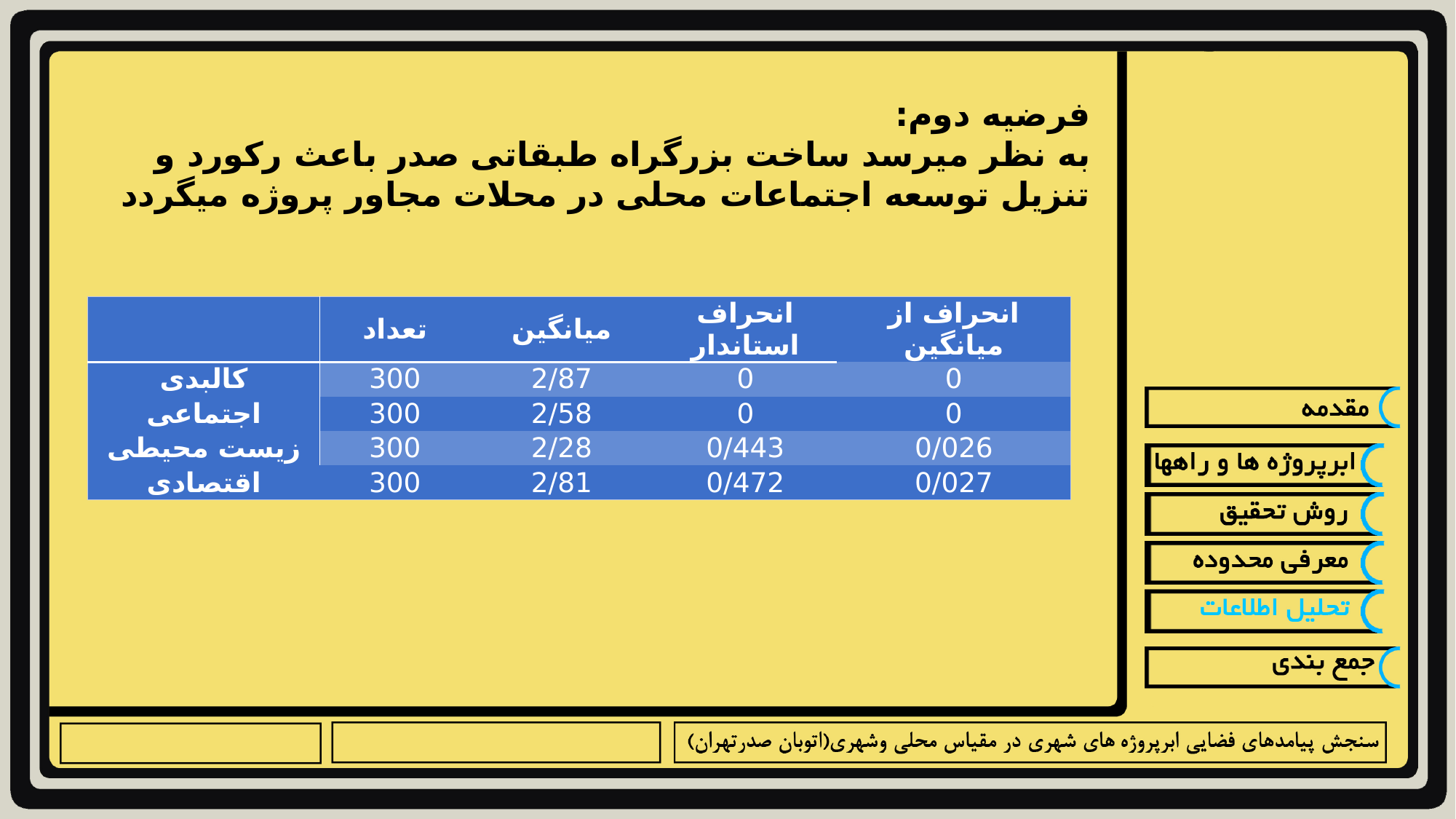

فرضیه دوم:
به نظر می­رسد ساخت بزرگ­راه طبقاتی صدر باعث رکورد و تنزیل توسعه اجتماعات محلی در محلات مجاور پروژه می­گردد
|  | تعداد | میانگین | انحراف استاندار | انحراف از میانگین |
| --- | --- | --- | --- | --- |
| کالبدی | 300 | 2/87 | 0 | 0 |
| اجتماعی | 300 | 2/58 | 0 | 0 |
| زیست محیطی | 300 | 2/28 | 0/443 | 0/026 |
| اقتصادی | 300 | 2/81 | 0/472 | 0/027 |